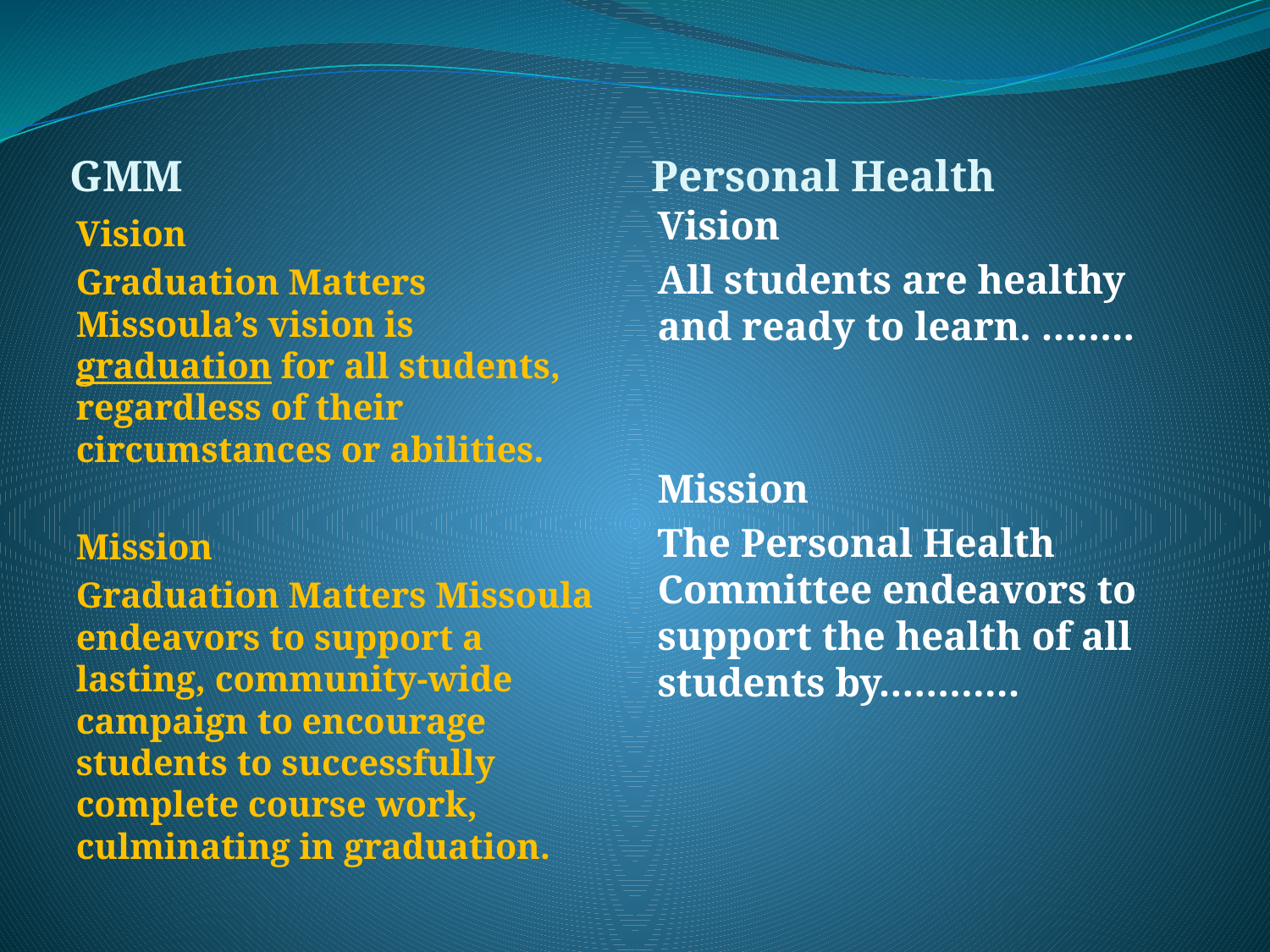

GMM
Personal Health
Vision
All students are healthy and ready to learn. ……..

Mission
The Personal Health Committee endeavors to support the health of all students by…………
Vision
Graduation Matters Missoula’s vision is graduation for all students, regardless of their circumstances or abilities.

Mission
Graduation Matters Missoula endeavors to support a lasting, community-wide campaign to encourage students to successfully complete course work, culminating in graduation.